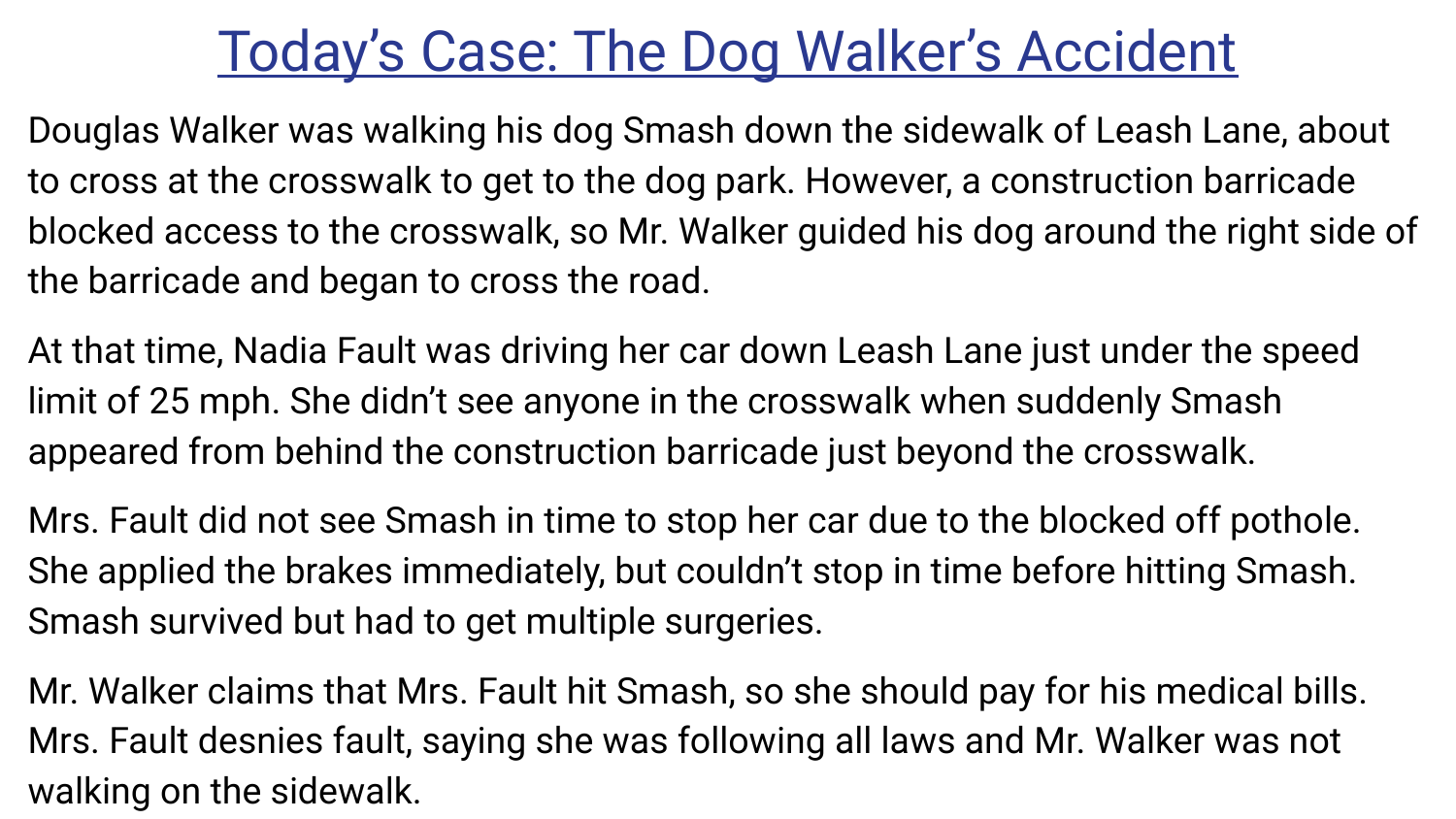

# Today’s Case: The Dog Walker’s Accident
Douglas Walker was walking his dog Smash down the sidewalk of Leash Lane, about to cross at the crosswalk to get to the dog park. However, a construction barricade blocked access to the crosswalk, so Mr. Walker guided his dog around the right side of the barricade and began to cross the road.

At that time, Nadia Fault was driving her car down Leash Lane just under the speed limit of 25 mph. She didn’t see anyone in the crosswalk when suddenly Smash appeared from behind the construction barricade just beyond the crosswalk.

Mrs. Fault did not see Smash in time to stop her car due to the blocked off pothole. She applied the brakes immediately, but couldn’t stop in time before hitting Smash. Smash survived but had to get multiple surgeries.

Mr. Walker claims that Mrs. Fault hit Smash, so she should pay for his medical bills. Mrs. Fault desnies fault, saying she was following all laws and Mr. Walker was not walking on the sidewalk.